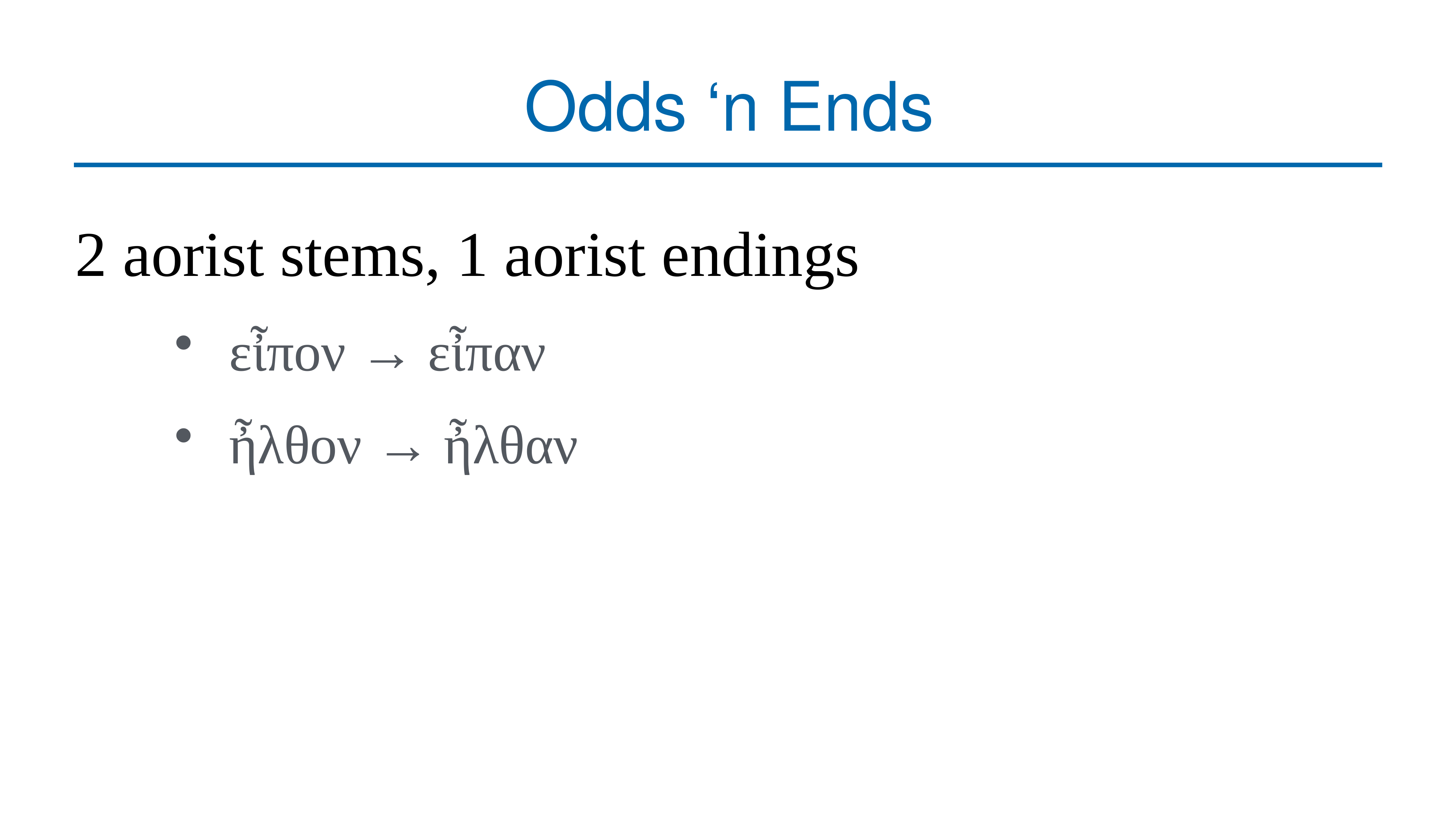

# Odds ‘n Ends
2 aorist stems, 1 aorist endings
εἶπον → εἶπαν
ἦλθον → ἦλθαν